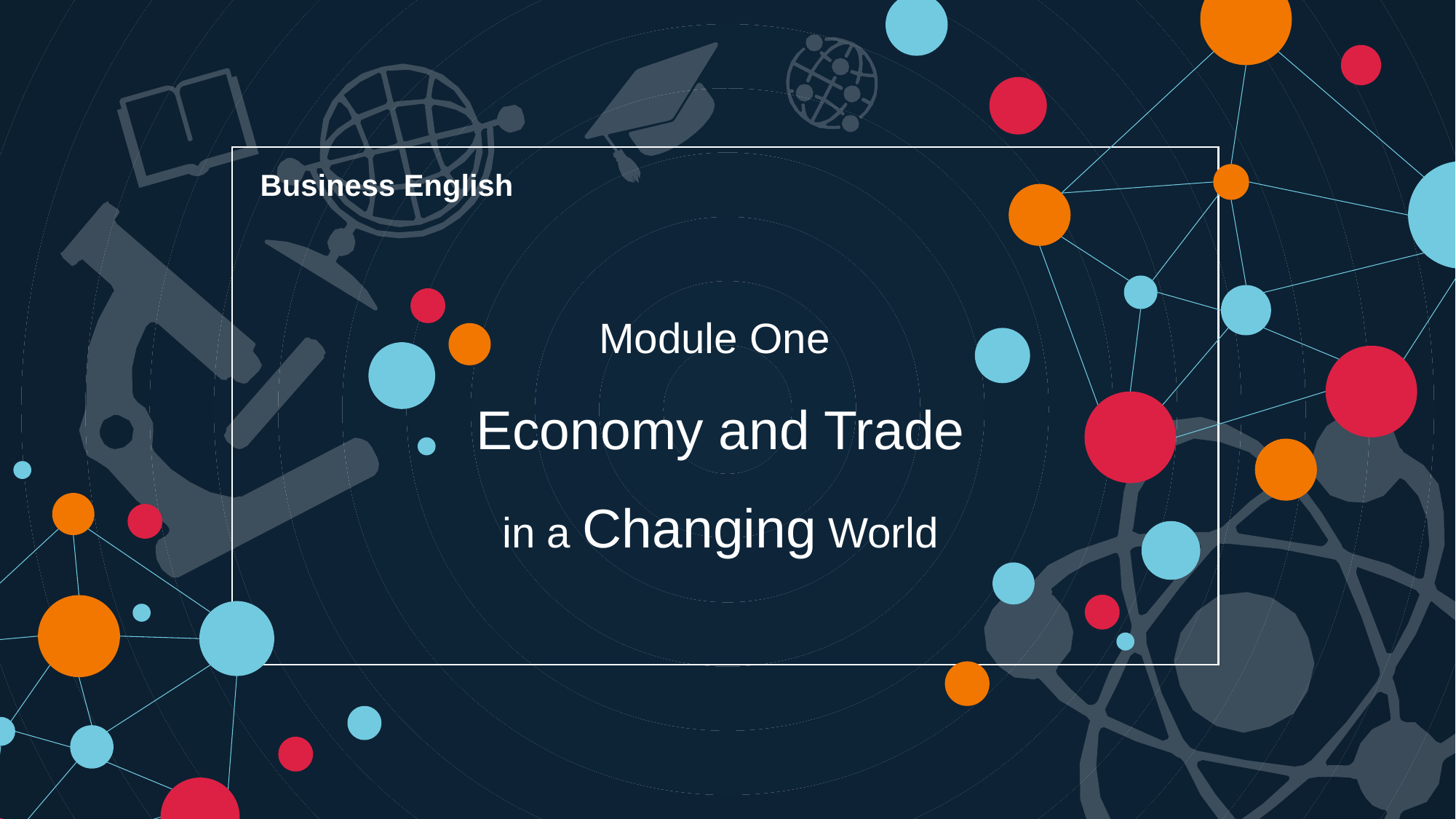

Business English
Module One
Economy and Trade
in a Changing World